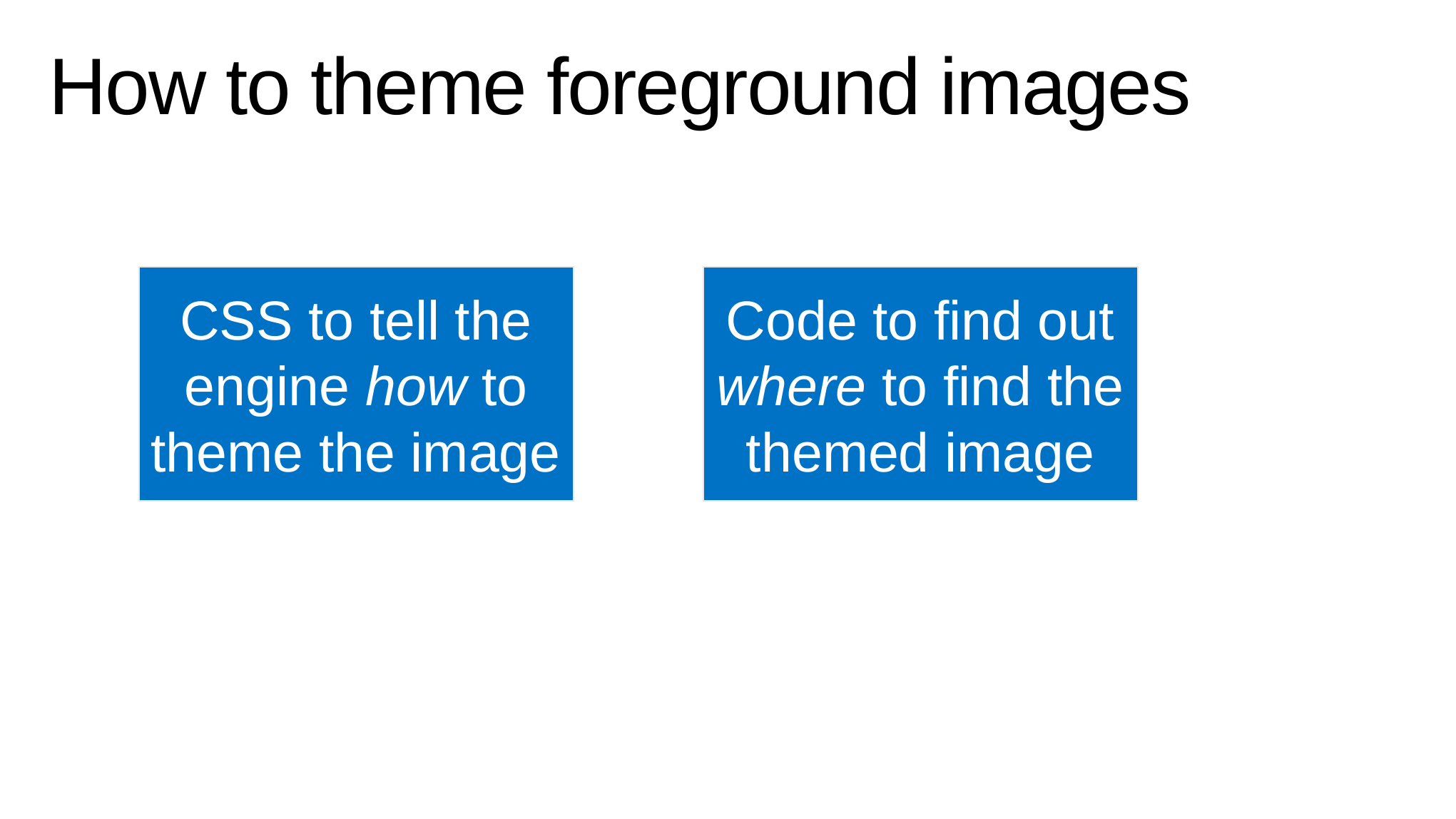

# How to theme foreground images
CSS to tell the engine how to theme the image
Code to find out where to find the themed image